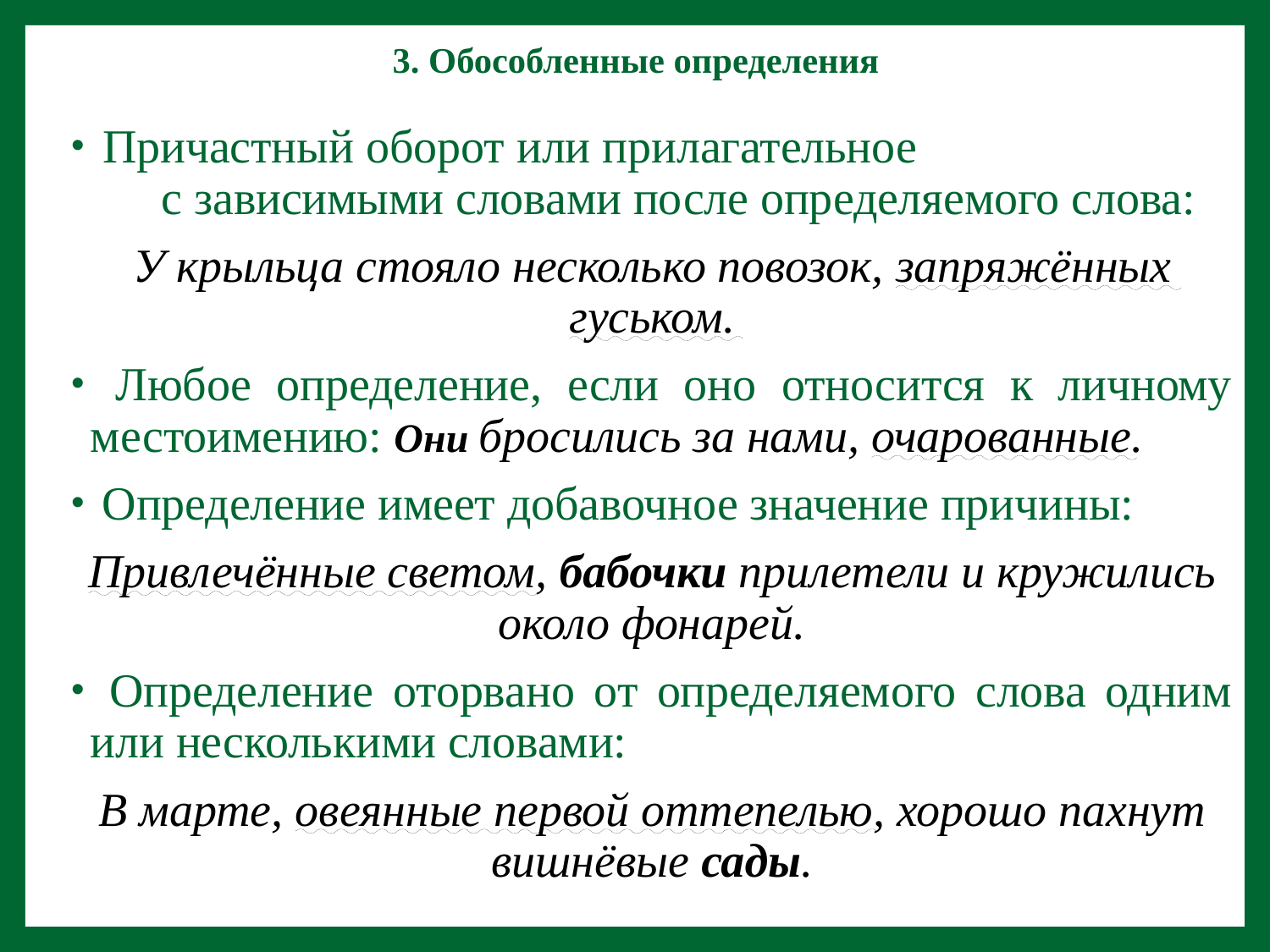

# 3. Обособленные определения
 Причастный оборот или прилагательное                                 с зависимыми словами после определяемого слова:
У крыльца стояло несколько повозок, запряжённых гуськом.
 Любое определение, если оно относится к личному местоимению: Они бросились за нами, очарованные.
 Определение имеет добавочное значение причины:
Привлечённые светом, бабочки прилетели и кружились около фонарей.
 Определение оторвано от определяемого слова одним или несколькими словами:
В марте, овеянные первой оттепелью, хорошо пахнут вишнёвые сады.